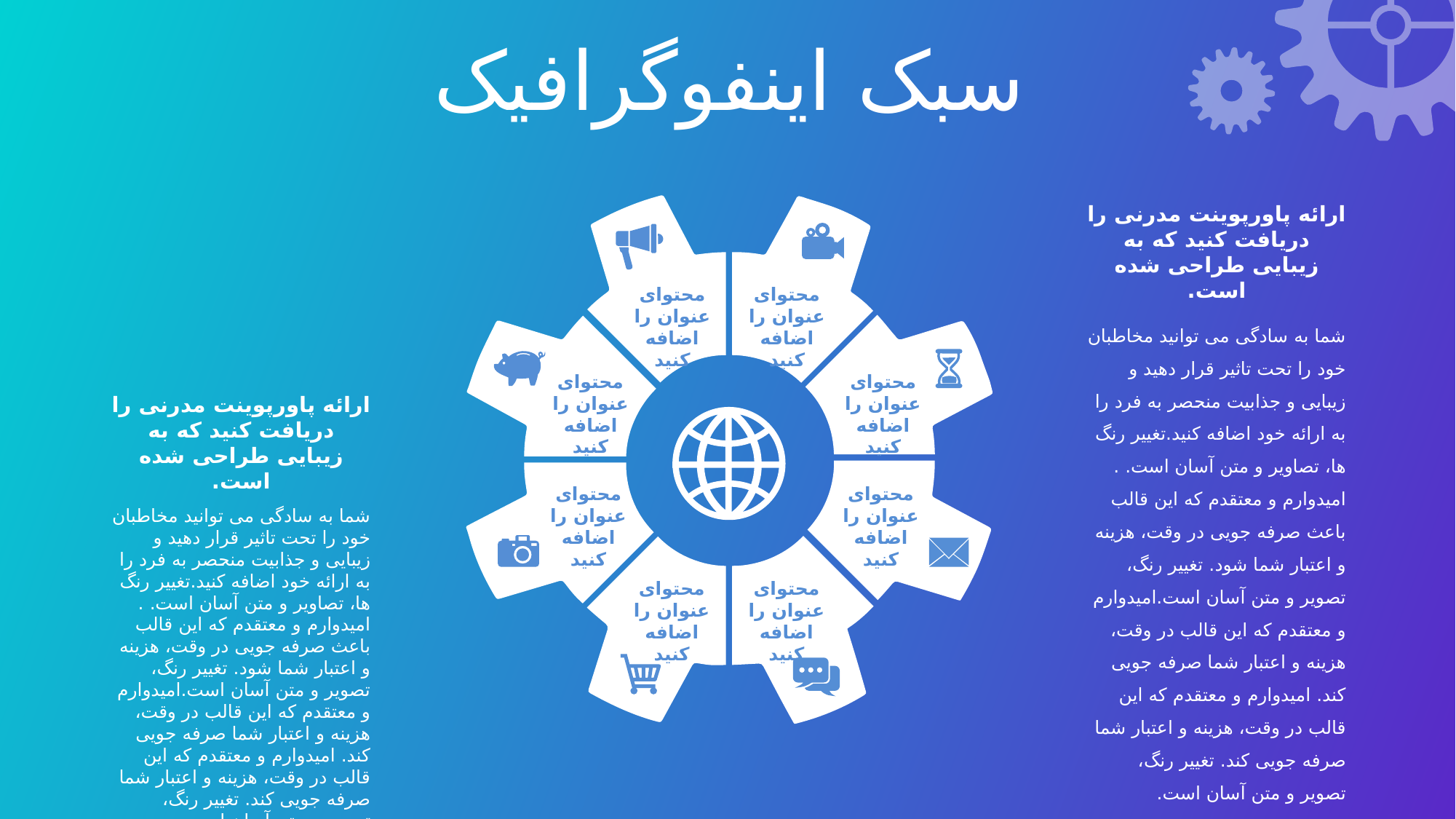

سبک اینفوگرافیک

ارائه پاورپوینت مدرنی را دریافت کنید که به زیبایی طراحی شده است.

محتوای عنوان را اضافه کنید
محتوای عنوان را اضافه کنید
شما به سادگی می توانید مخاطبان خود را تحت تاثیر قرار دهید و زیبایی و جذابیت منحصر به فرد را به ارائه خود اضافه کنید.تغییر رنگ ها، تصاویر و متن آسان است. . امیدوارم و معتقدم که این قالب باعث صرفه جویی در وقت، هزینه و اعتبار شما شود. تغییر رنگ، تصویر و متن آسان است.امیدوارم و معتقدم که این قالب در وقت، هزینه و اعتبار شما صرفه جویی کند. امیدوارم و معتقدم که این قالب در وقت، هزینه و اعتبار شما صرفه جویی کند. تغییر رنگ، تصویر و متن آسان است.

محتوای عنوان را اضافه کنید
محتوای عنوان را اضافه کنید
ارائه پاورپوینت مدرنی را دریافت کنید که به زیبایی طراحی شده است.

محتوای عنوان را اضافه کنید
محتوای عنوان را اضافه کنید
شما به سادگی می توانید مخاطبان خود را تحت تاثیر قرار دهید و زیبایی و جذابیت منحصر به فرد را به ارائه خود اضافه کنید.تغییر رنگ ها، تصاویر و متن آسان است. . امیدوارم و معتقدم که این قالب باعث صرفه جویی در وقت، هزینه و اعتبار شما شود. تغییر رنگ، تصویر و متن آسان است.امیدوارم و معتقدم که این قالب در وقت، هزینه و اعتبار شما صرفه جویی کند. امیدوارم و معتقدم که این قالب در وقت، هزینه و اعتبار شما صرفه جویی کند. تغییر رنگ، تصویر و متن آسان است.

محتوای عنوان را اضافه کنید
محتوای عنوان را اضافه کنید